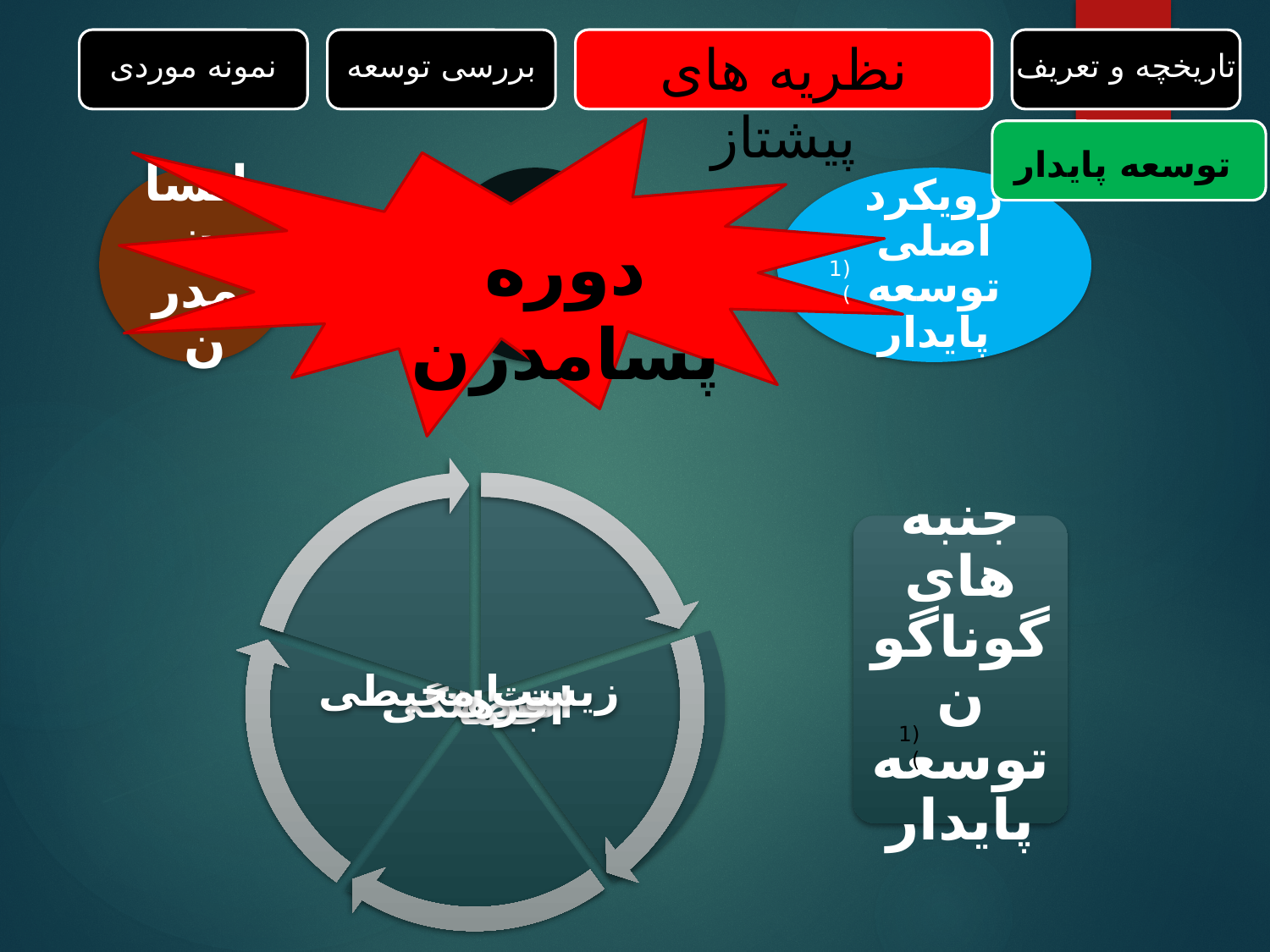

نظریه های پیشتاز

نمونه موردی
بررسی توسعه
تاریخچه و تعریف
انسان مدرن

طبیعت

رویکرد اصلی توسعه پایدار

توسعه پایدار
دوره پسامدرن
(1)
سیاسی
اقتصادی
اجتماعی
فرهنگی
زیست محیطی

جنبه های گوناگون توسعه پایدار
(1)